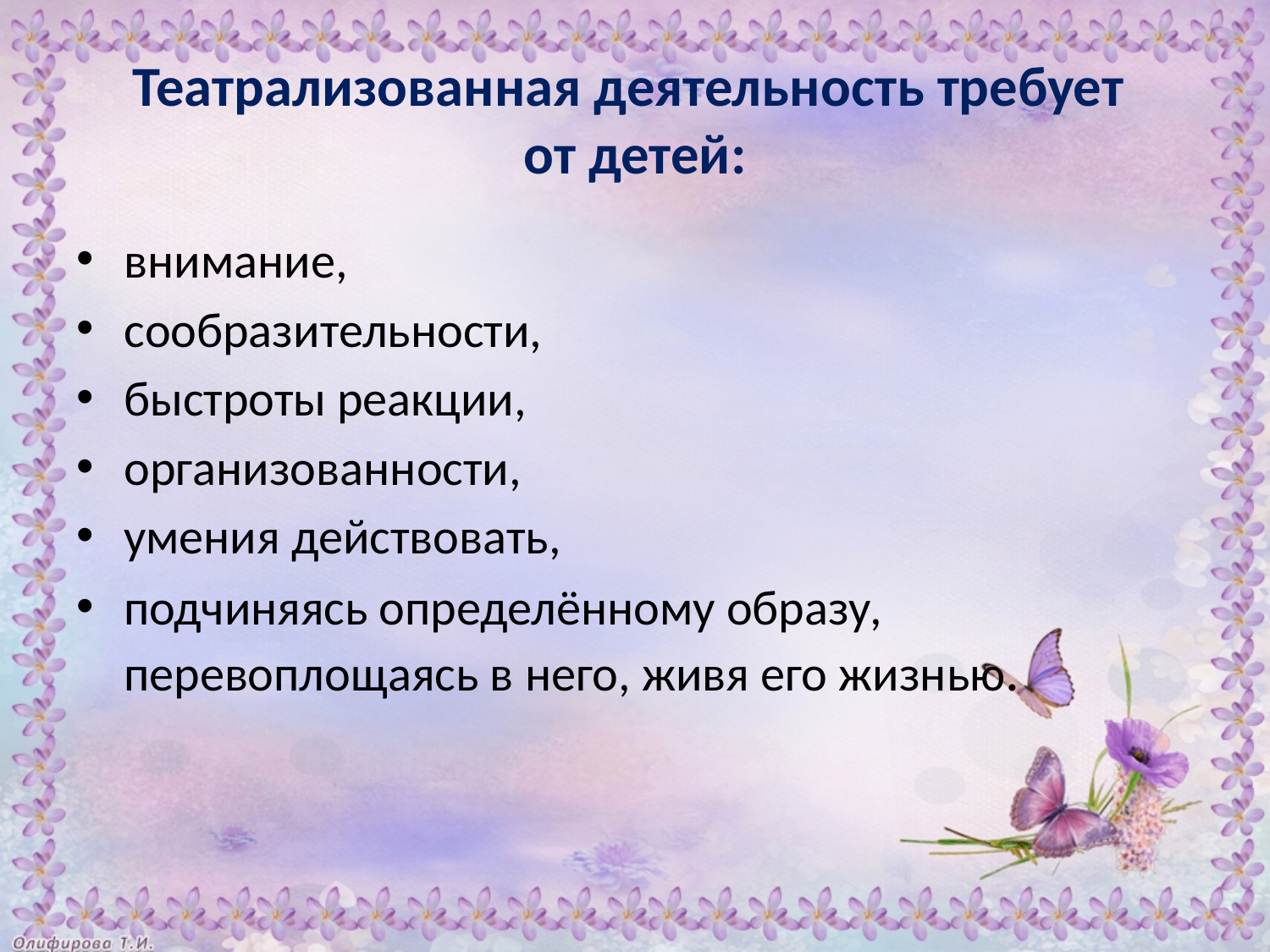

# Театрализованная деятельность требует от детей:
внимание,
сообразительности,
быстроты реакции,
организованности,
умения действовать,
подчиняясь определённому образу, перевоплощаясь в него, живя его жизнью.